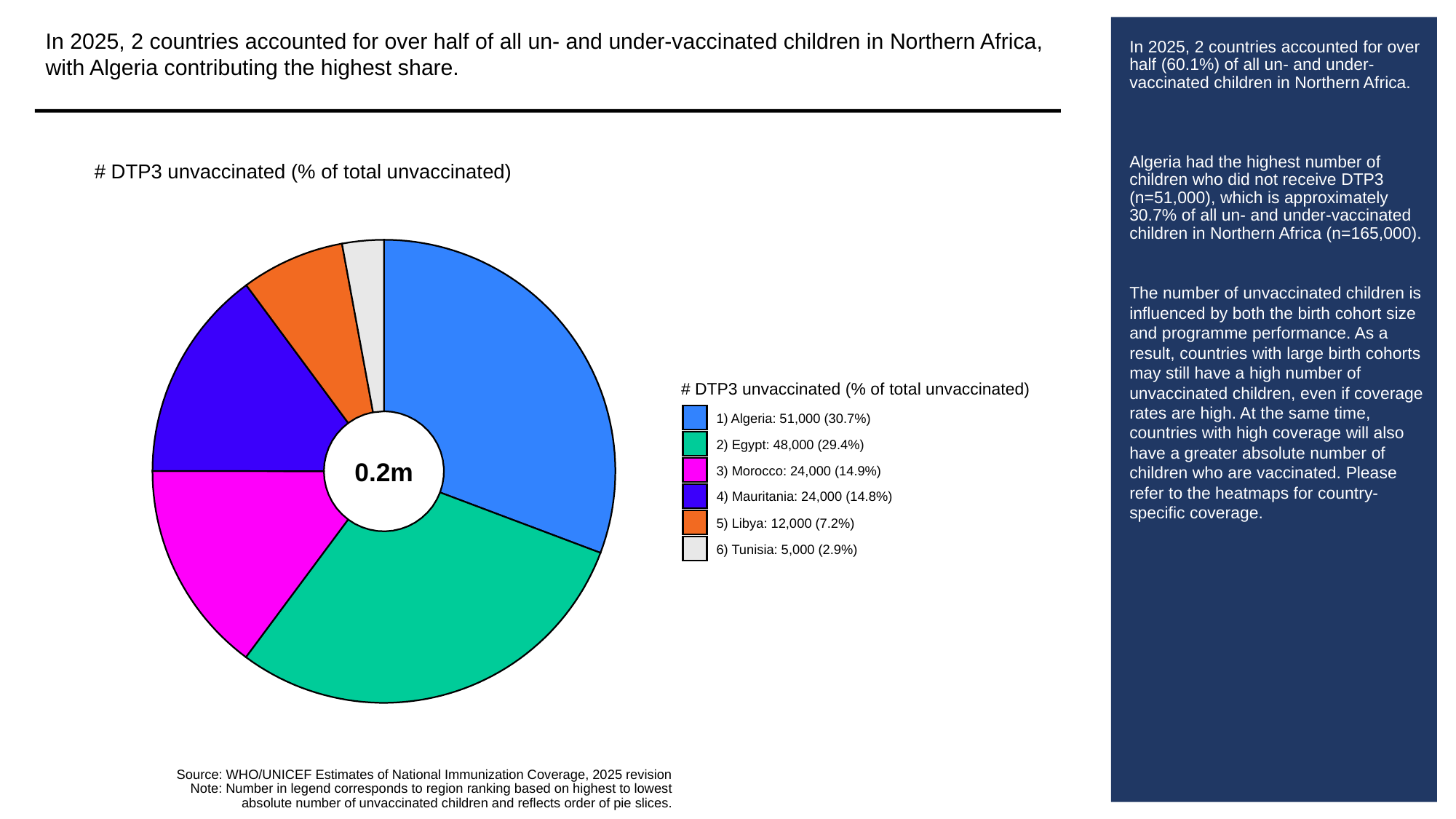

In 2025, 2 countries accounted for over half of all un- and under-vaccinated children in Northern Africa, with Algeria contributing the highest share.
# In 2025, 2 countries accounted for over half (60.1%) of all un- and under-vaccinated children in Northern Africa.

Algeria had the highest number of children who did not receive DTP3 (n=51,000), which is approximately 30.7% of all un- and under-vaccinated children in Northern Africa (n=165,000).

The number of unvaccinated children is influenced by both the birth cohort size and programme performance. As a result, countries with large birth cohorts may still have a high number of unvaccinated children, even if coverage rates are high. At the same time, countries with high coverage will also have a greater absolute number of children who are vaccinated. Please refer to the heatmaps for country-specific coverage.

# DTP3 unvaccinated (% of total unvaccinated)

# DTP3 unvaccinated (% of total unvaccinated)

1) Algeria: 51,000 (30.7%)

2) Egypt: 48,000 (29.4%)

0.2m
3) Morocco: 24,000 (14.9%)

4) Mauritania: 24,000 (14.8%)

5) Libya: 12,000 (7.2%)

6) Tunisia: 5,000 (2.9%)
Source: WHO/UNICEF Estimates of National Immunization Coverage, 2025 revision
Note: Number in legend corresponds to region ranking based on highest to lowest
absolute number of unvaccinated children and reflects order of pie slices.